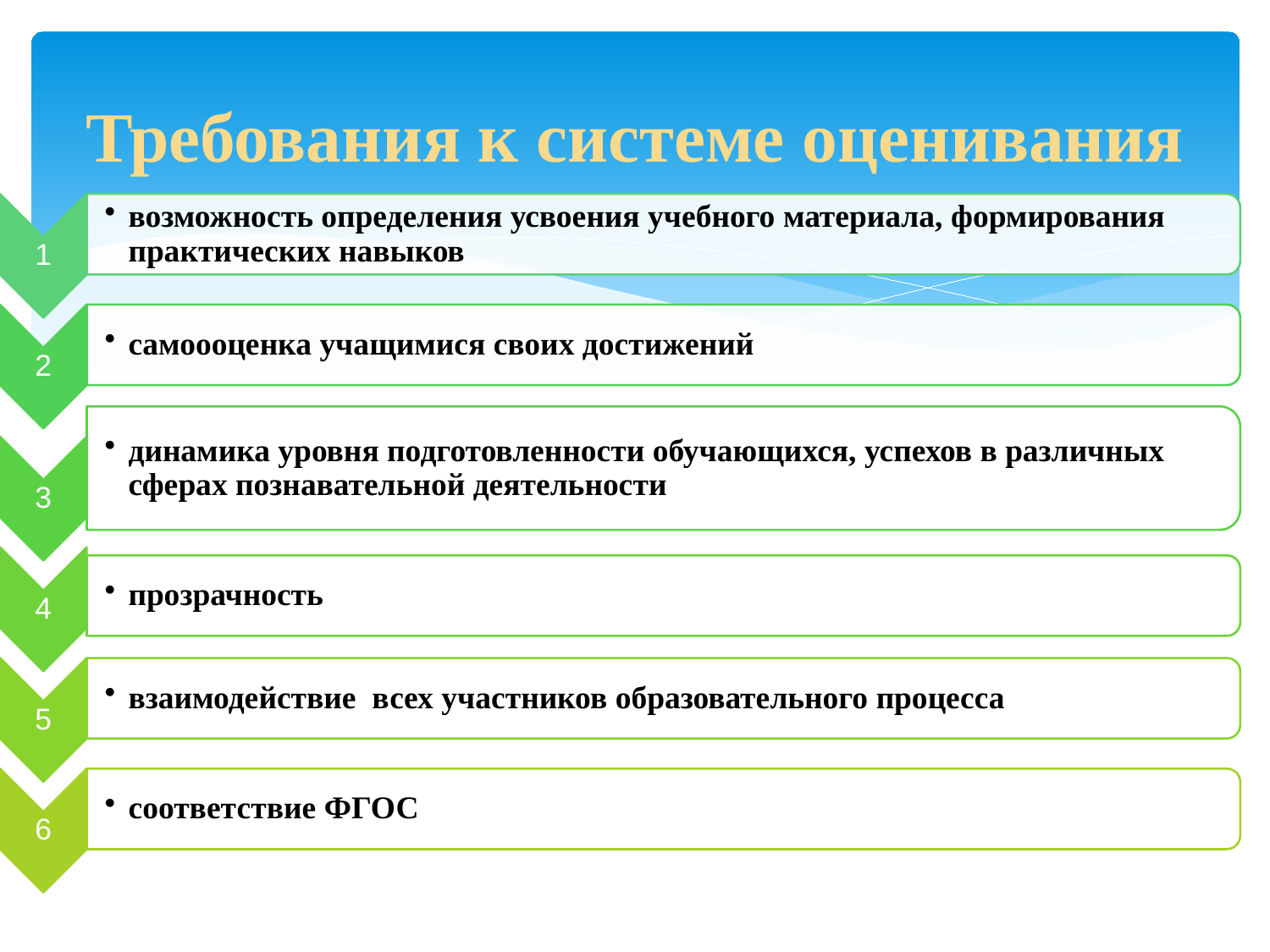

# Требования к системе оценивания
1
возможность определения усвоения учебного материала, формирования практических навыков
2
самоооценка учащимися своих достижений
3
динамика уровня подготовленности обучающихся, успехов в различных сферах познавательной деятельности
4
прозрачность
5
взаимодействие  всех участников образовательного процесса
6
соответствие ФГОС